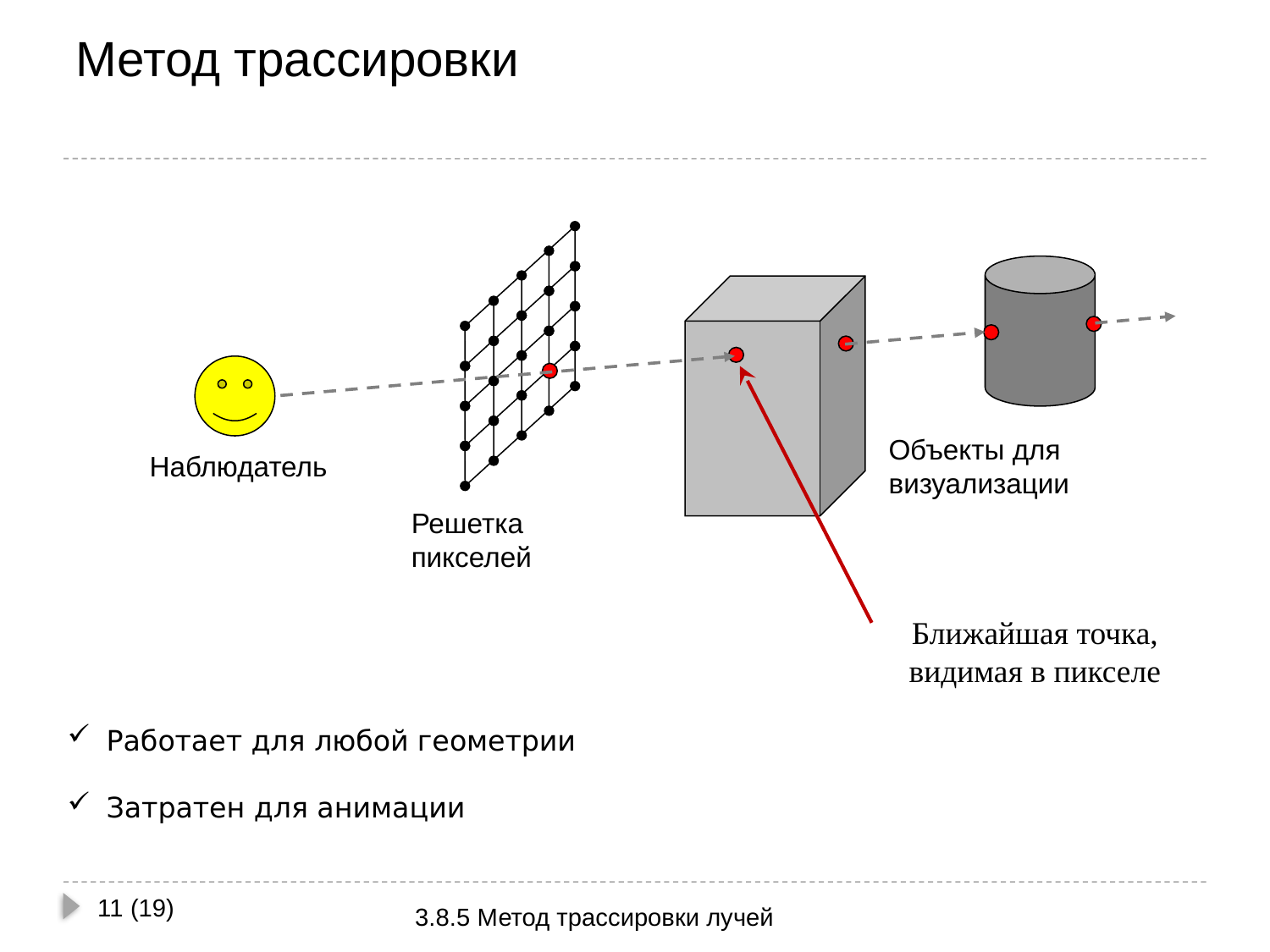

# Метод трассировки

Объекты для
визуализации
Наблюдатель
Решетка
пикселей
Ближайшая точка,
видимая в пикселе
 Работает для любой геометрии

 Затратен для анимации
11 (19)
3.8.5 Метод трассировки лучей